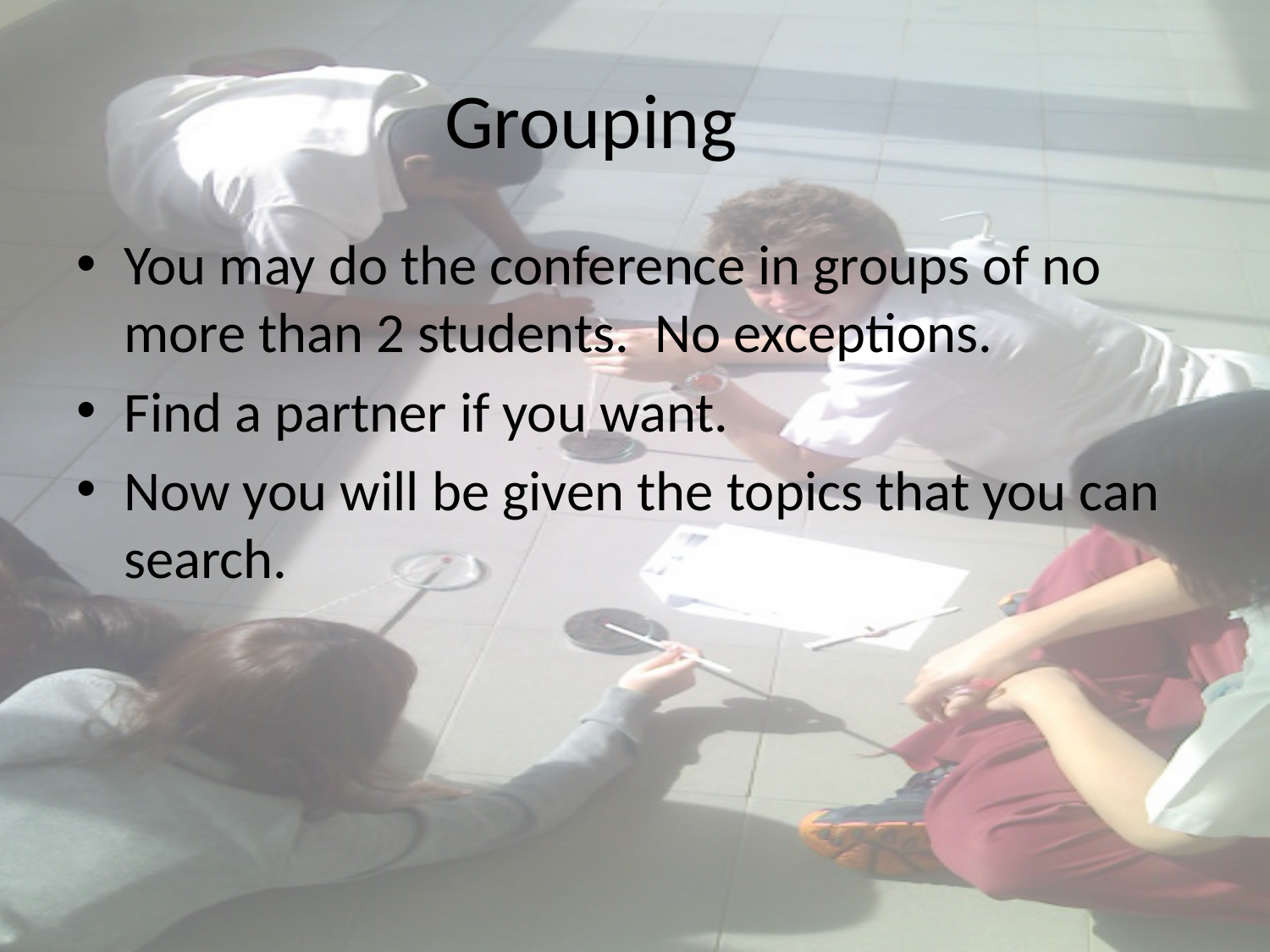

# Grouping
You may do the conference in groups of no more than 2 students.  No exceptions.
Find a partner if you want.
Now you will be given the topics that you can search.